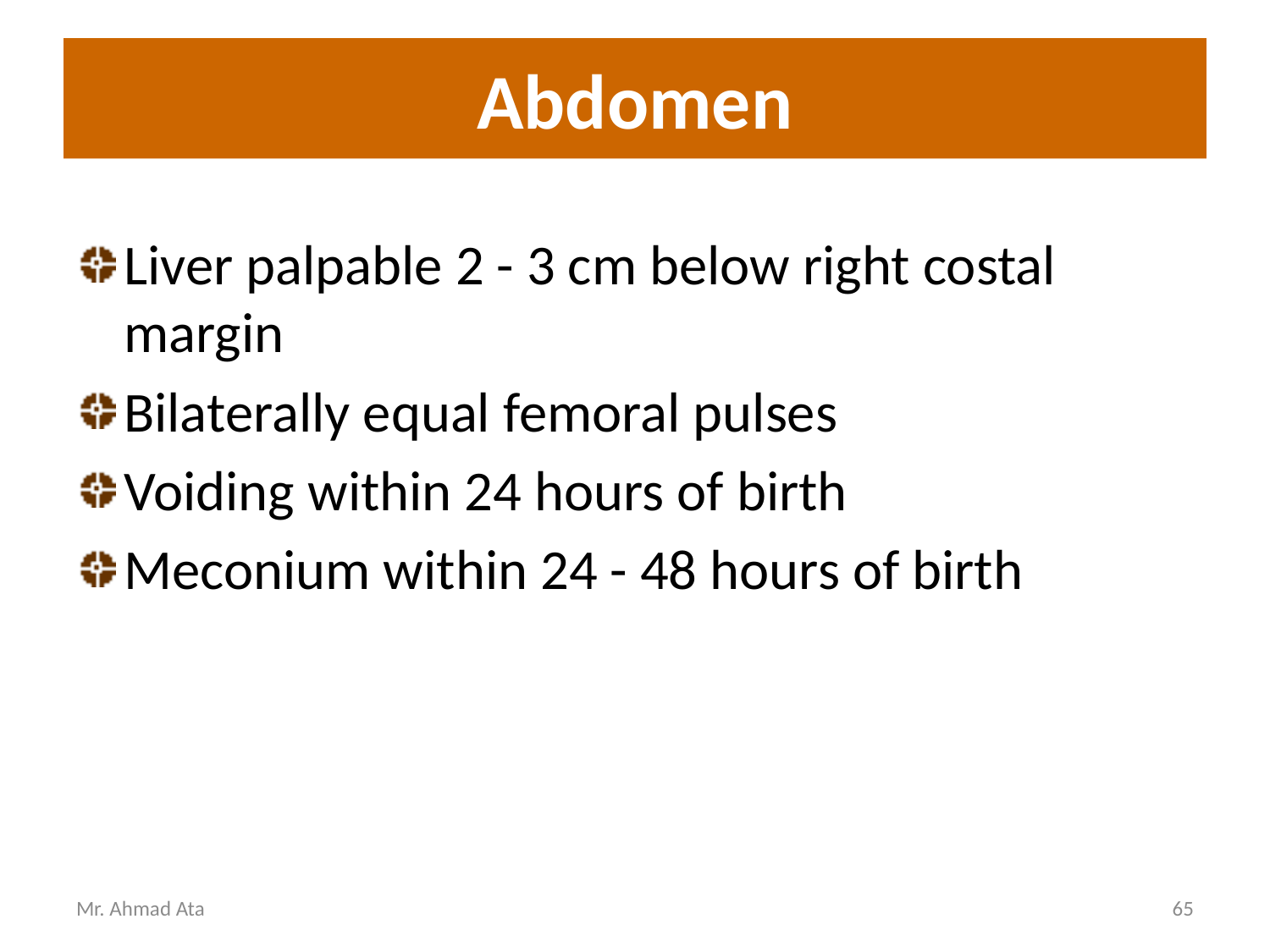

# Abdomen
Liver palpable 2 - 3 cm below right costal margin
Bilaterally equal femoral pulses
Voiding within 24 hours of birth
Meconium within 24 - 48 hours of birth
Mr. Ahmad Ata
65